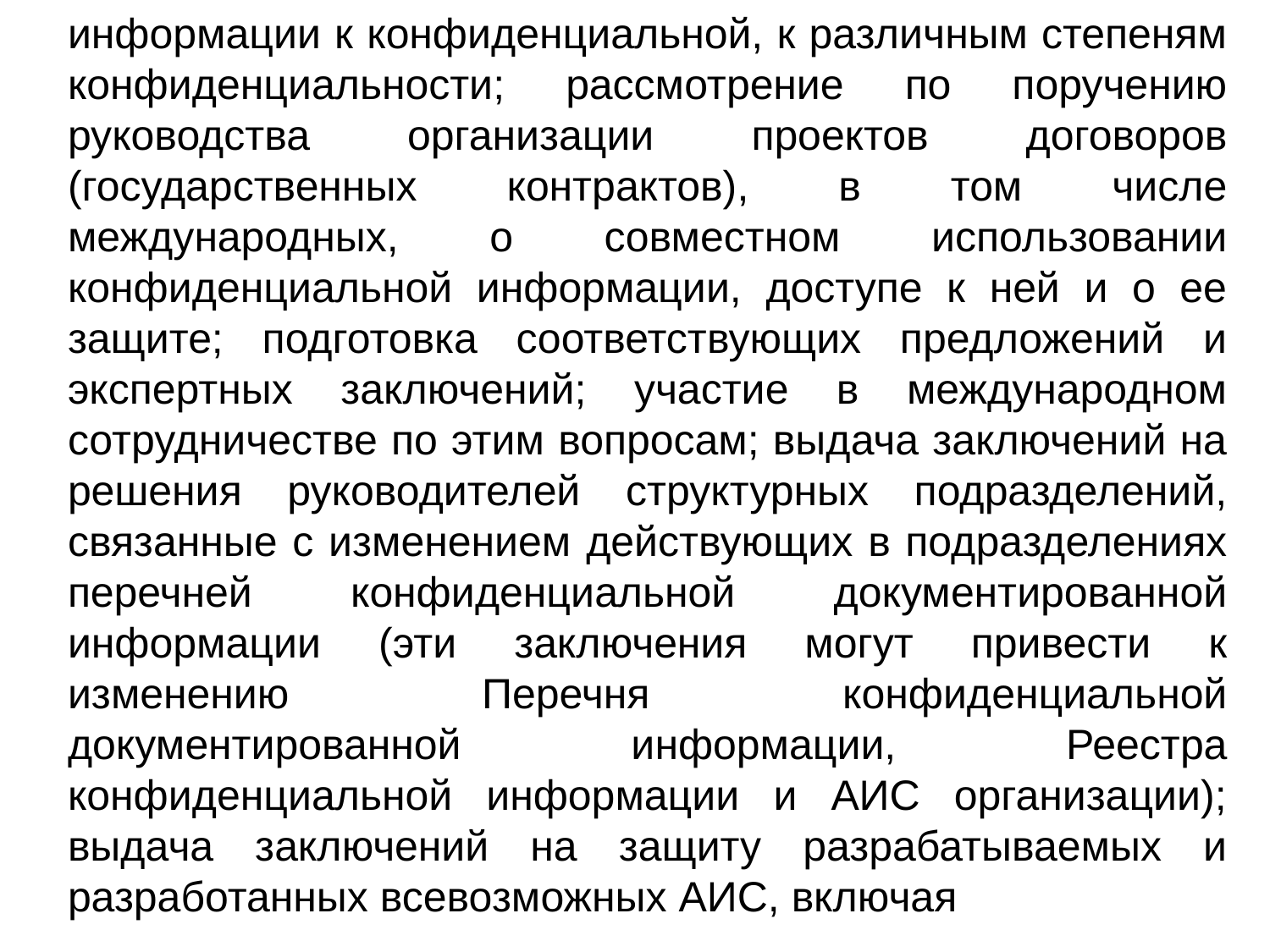

информации к конфиденциальной, к различным степеням конфиденциальности; рассмотрение по поручению руководства организации проектов договоров (государственных контрактов), в том числе международных, о совместном использовании конфиденциальной информации, доступе к ней и о ее защите; подготовка соответствующих предложений и экспертных заключений; участие в международном сотрудничестве по этим вопросам; выдача заключений на решения руководителей структурных подразделений, связанные с изменением действующих в подразделениях перечней конфиденциальной документированной информации (эти заключения могут привести к изменению Перечня конфиденциальной документированной информации, Реестра конфиденциальной информации и АИС организации); выдача заключений на защиту разрабатываемых и разработанных всевозможных АИС, включая